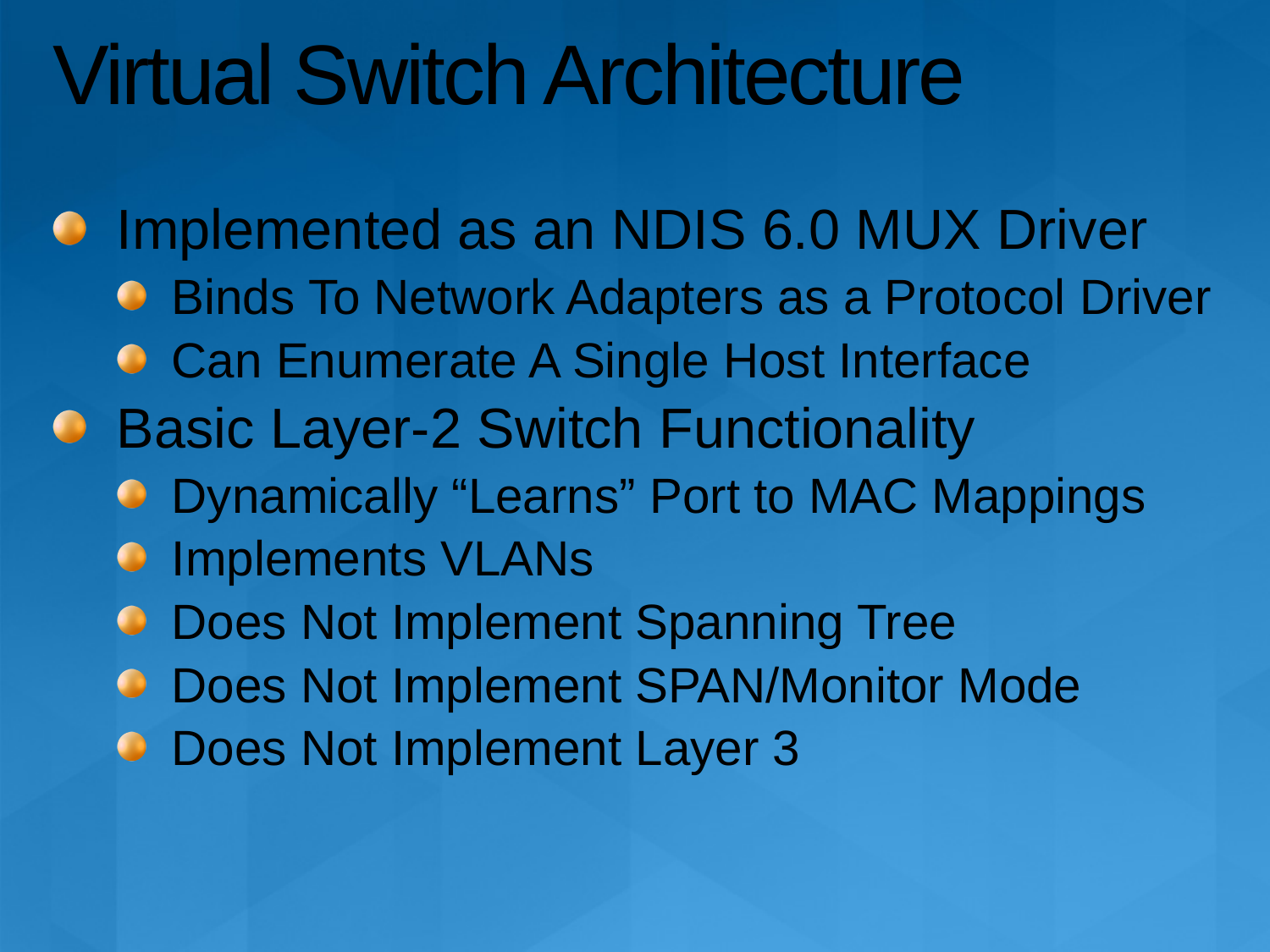

# Virtual Switch Architecture
Implemented as an NDIS 6.0 MUX Driver
Binds To Network Adapters as a Protocol Driver
Can Enumerate A Single Host Interface
Basic Layer-2 Switch Functionality
Dynamically “Learns” Port to MAC Mappings
Implements VLANs
Does Not Implement Spanning Tree
Does Not Implement SPAN/Monitor Mode
Does Not Implement Layer 3